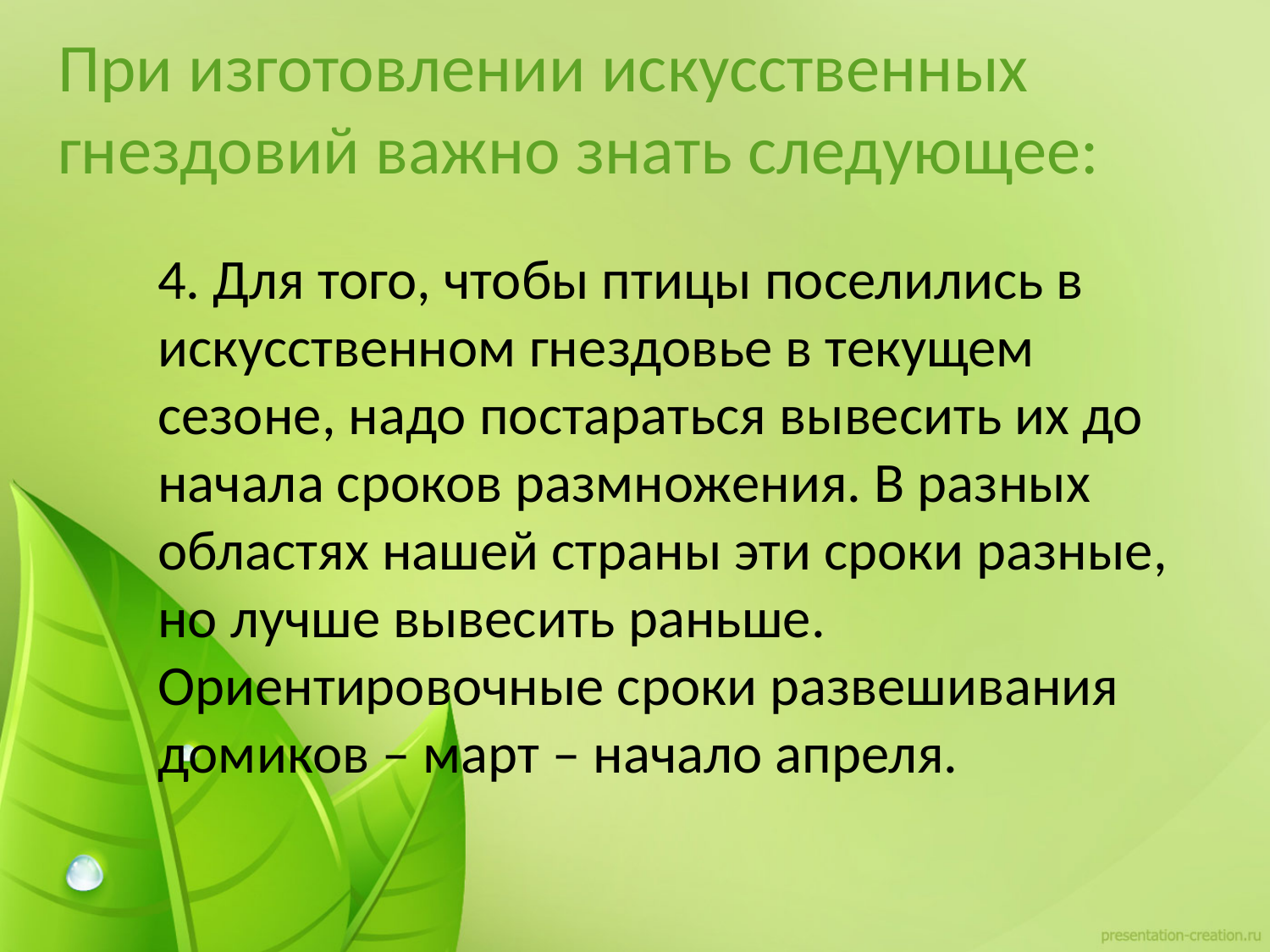

# При изготовлении искусственных гнездовий важно знать следующее:
4. Для того, чтобы птицы поселились в искусственном гнездовье в текущем сезоне, надо постараться вывесить их до начала сроков размножения. В разных областях нашей страны эти сроки разные, но лучше вывесить раньше. Ориентировочные сроки развешивания домиков – март – начало апреля.